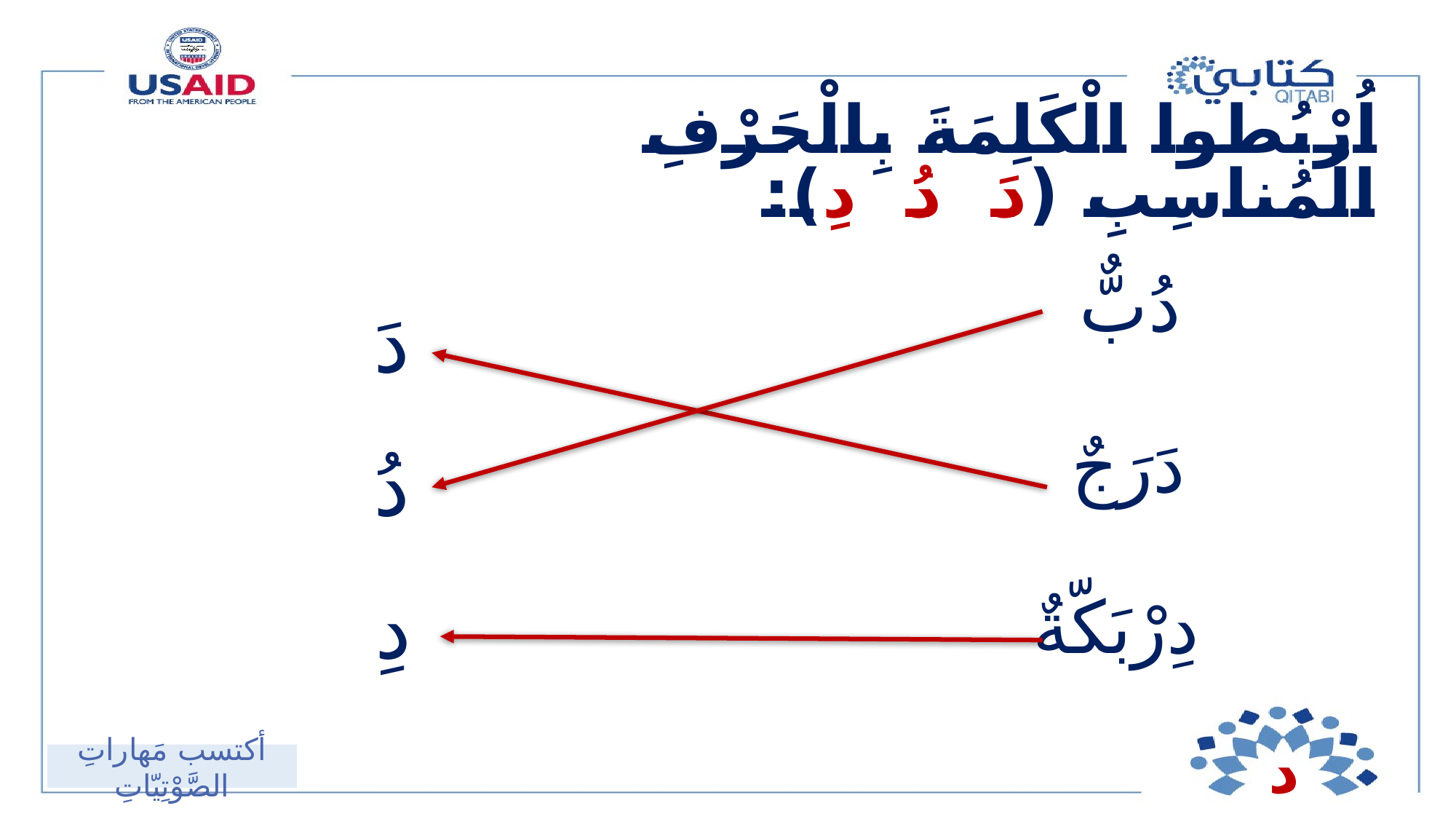

# اُرْبُطوا الْكَلِمَةَ بِالْحَرْفِ الْمُناسِبِ (دَ  دُ  دِ):
| دَ دُ دِ |
| --- |
دُبٌّ
دَرَجٌ
دِرْبَكّةٌ
د
أكتسب مَهاراتِ الصَّوْتِيّاتِ